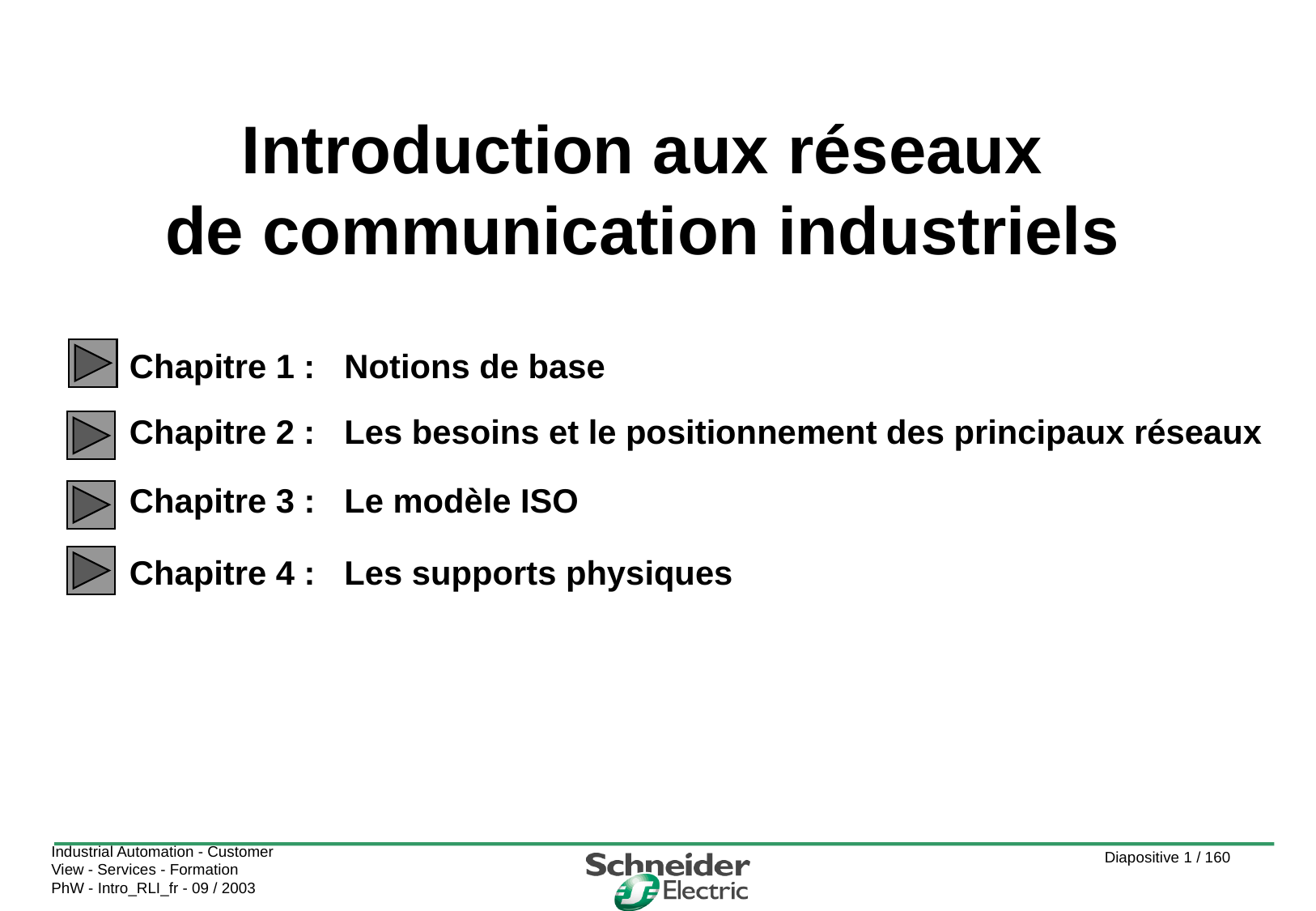

Introduction aux réseaux
de communication industriels
Chapitre 1 :	Notions de base

Chapitre 2 :	Les besoins et le positionnement des principaux réseaux

Chapitre 3 :	Le modèle ISO

Chapitre 4 :	Les supports physiques

Industrial Automation - Customer View - Services - Formation
PhW - Intro_RLI_fr - 09 / 2003